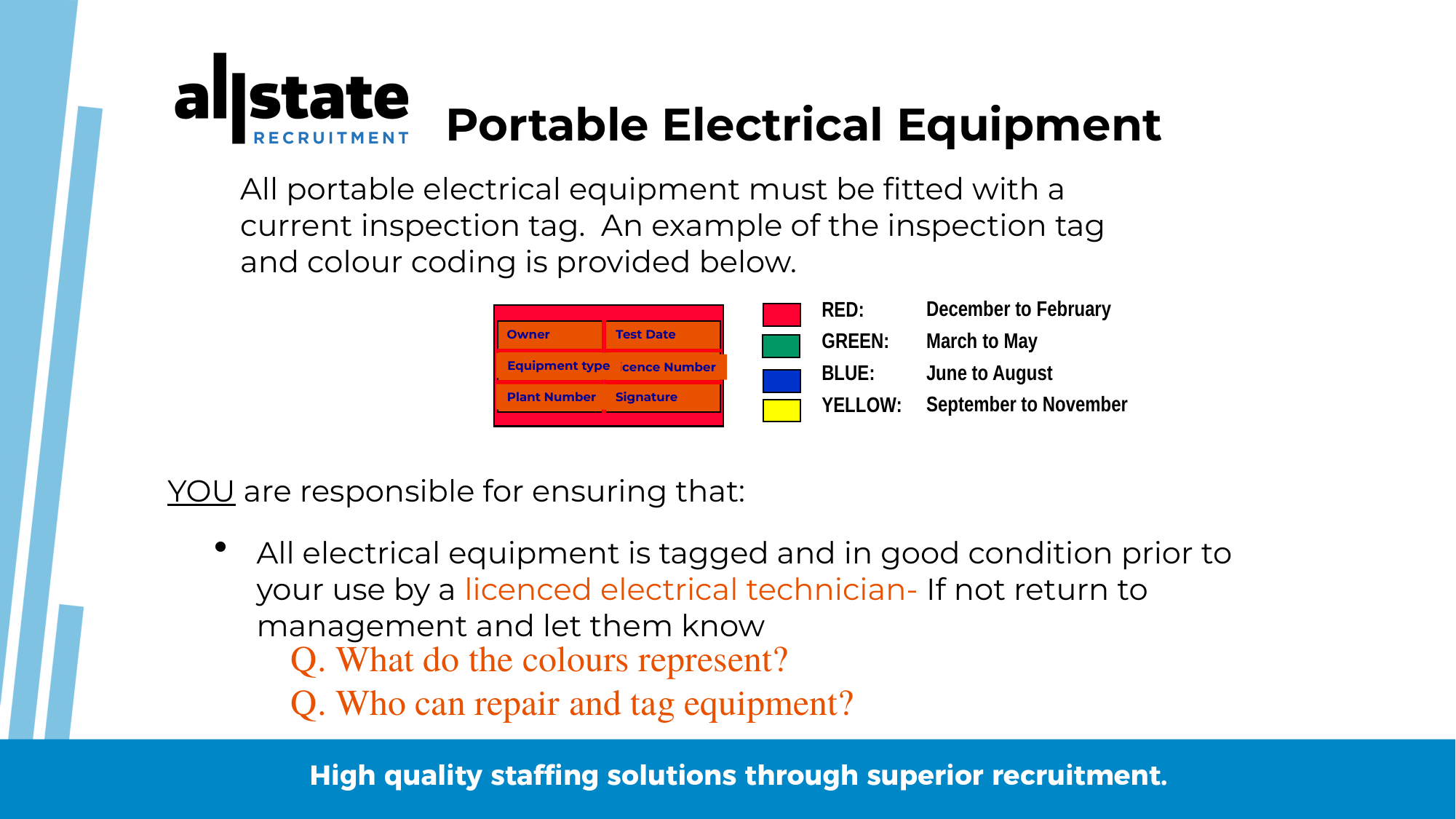

Portable Electrical Equipment
All portable electrical equipment must be fitted with a current inspection tag.  An example of the inspection tag and colour coding is provided below.
December to February
March to May
June to August
September to November
RED:
GREEN:
BLUE:
YELLOW:

Owner
Test Date

Equipment type
LLicence Number

Plant Number
Signature

YOU are responsible for ensuring that:
All electrical equipment is tagged and in good condition prior to your use by a licenced electrical technician- If not return to management and let them know
Q. What do the colours represent?
Q. Who can repair and tag equipment?